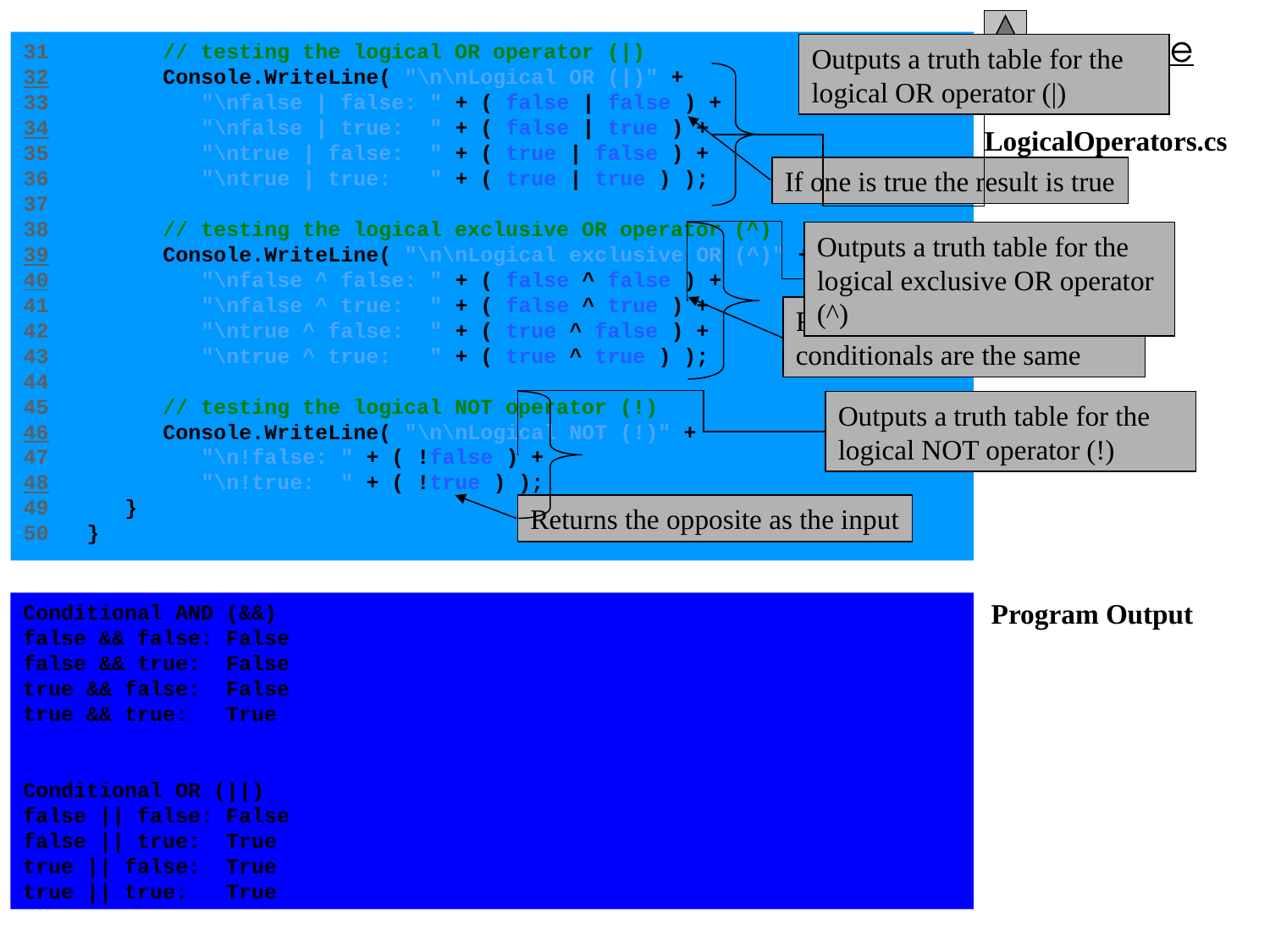

31         // testing the logical OR operator (|)
32         Console.WriteLine( "\n\nLogical OR (|)" +
33            "\nfalse | false: " + ( false | false ) +
34            "\nfalse | true:  " + ( false | true ) +
35            "\ntrue | false:  " + ( true | false ) +
36            "\ntrue | true:   " + ( true | true ) );
37
38         // testing the logical exclusive OR operator (^)
39         Console.WriteLine( "\n\nLogical exclusive OR (^)" +
40            "\nfalse ^ false: " + ( false ^ false ) +
41            "\nfalse ^ true:  " + ( false ^ true ) +
42            "\ntrue ^ false:  " + ( true ^ false ) +
43            "\ntrue ^ true:   " + ( true ^ true ) );
44
45         // testing the logical NOT operator (!)
46         Console.WriteLine( "\n\nLogical NOT (!)" +
47            "\n!false: " + ( !false ) +
48            "\n!true:  " + ( !true ) );
49      }
50   }
Outputs a truth table for the logical OR operator (|)

If one is true the result is true
# LogicalOperators.cs Program Output

Outputs a truth table for the logical exclusive OR operator (^)

Returns false when the two conditionals are the same

Outputs a truth table for the logical NOT operator (!)

Returns the opposite as the input
Conditional AND (&&)
false && false: False
false && true:  False
true && false:  False
true && true:   True

Conditional OR (||)
false || false: False
false || true:  True
true || false:  True
true || true:   True